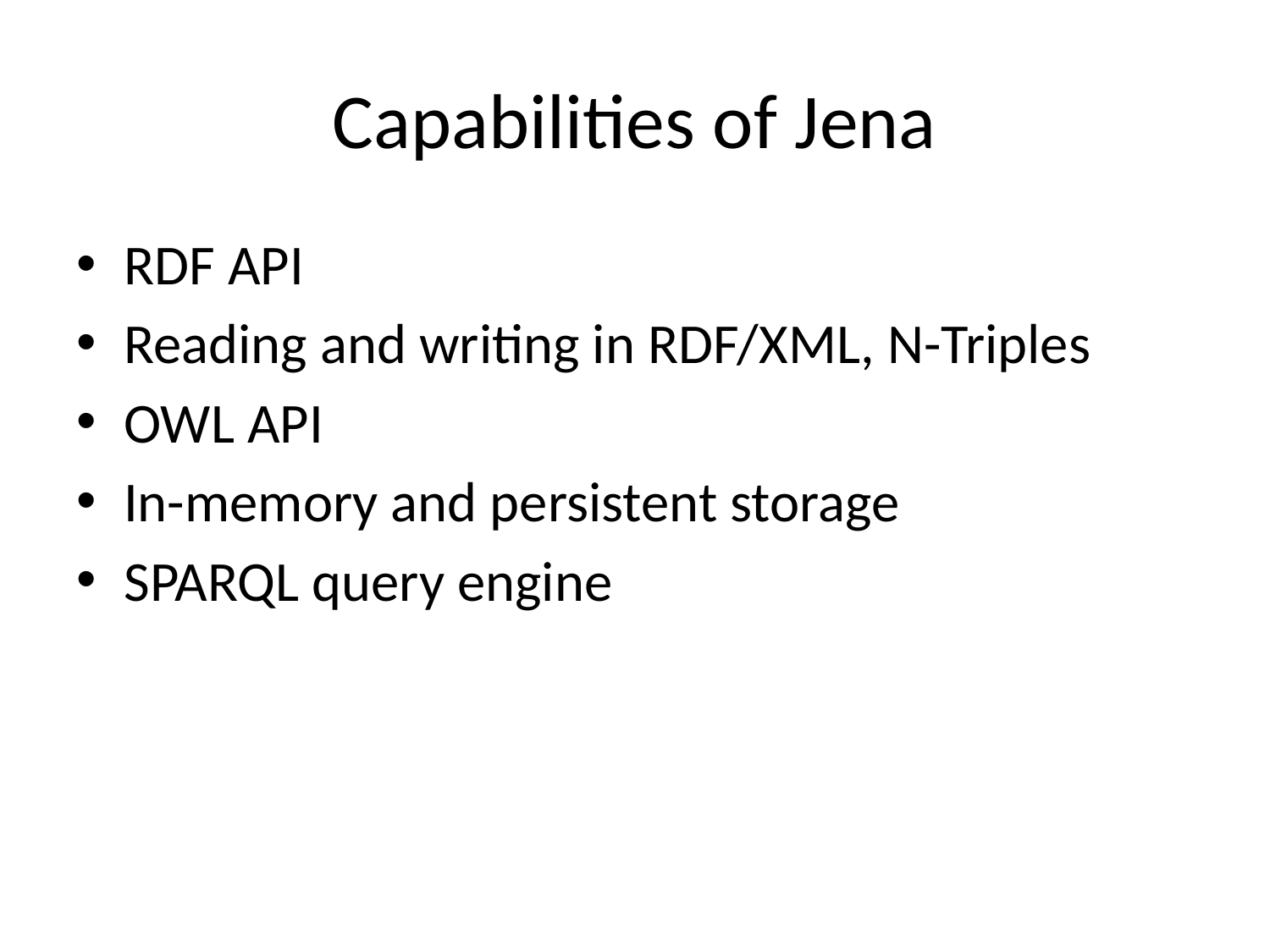

# Capabilities of Jena
RDF API
Reading and writing in RDF/XML, N-Triples
OWL API
In-memory and persistent storage
SPARQL query engine